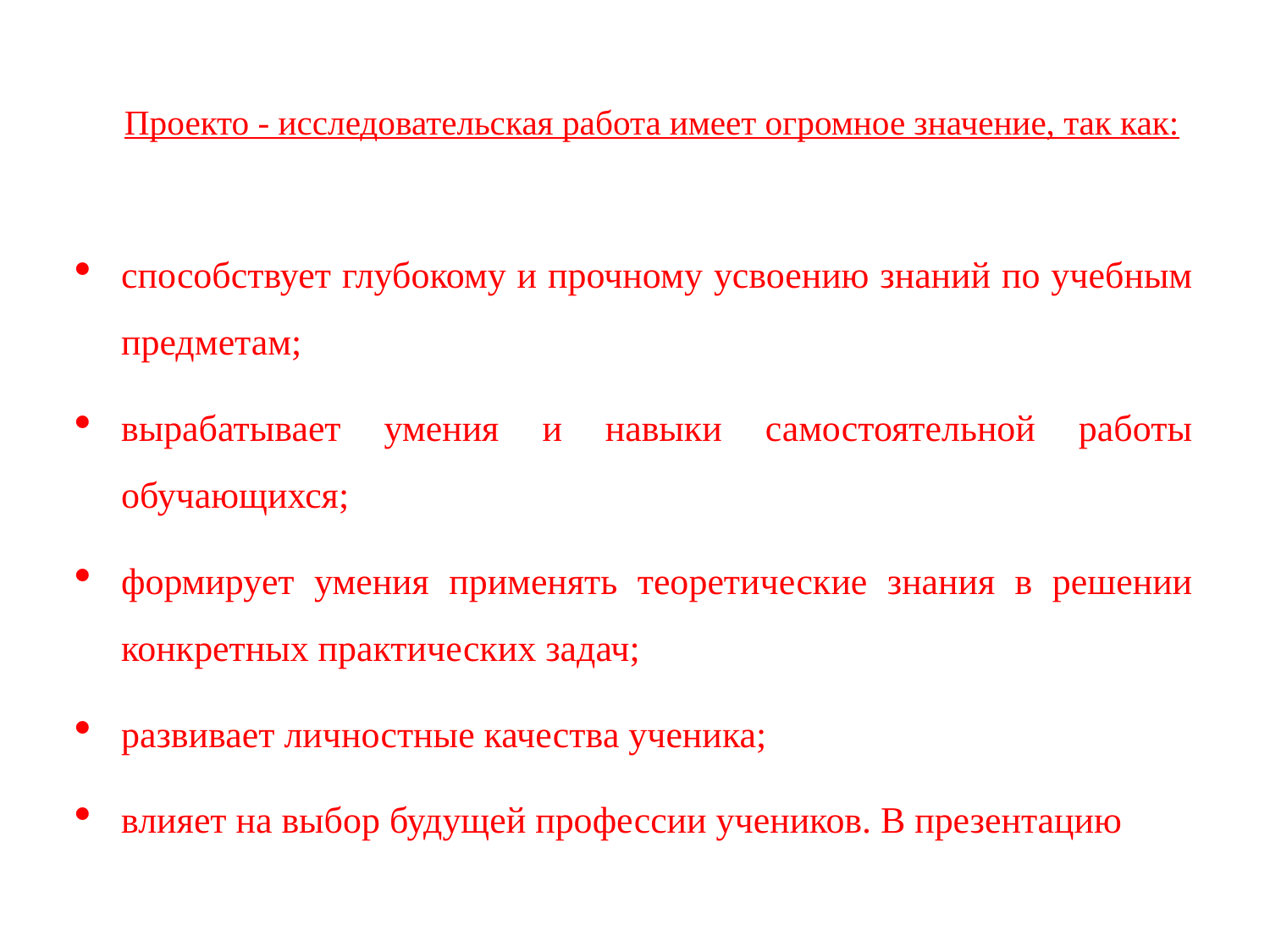

# Проекто - исследовательская работа имеет огромное значение, так как:
способствует глубокому и прочному усвоению знаний по учебным предметам;
вырабатывает умения и навыки самостоятельной работы обучающихся;
формирует умения применять теоретические знания в решении конкретных практических задач;
развивает личностные качества ученика;
влияет на выбор будущей профессии учеников. В презентацию